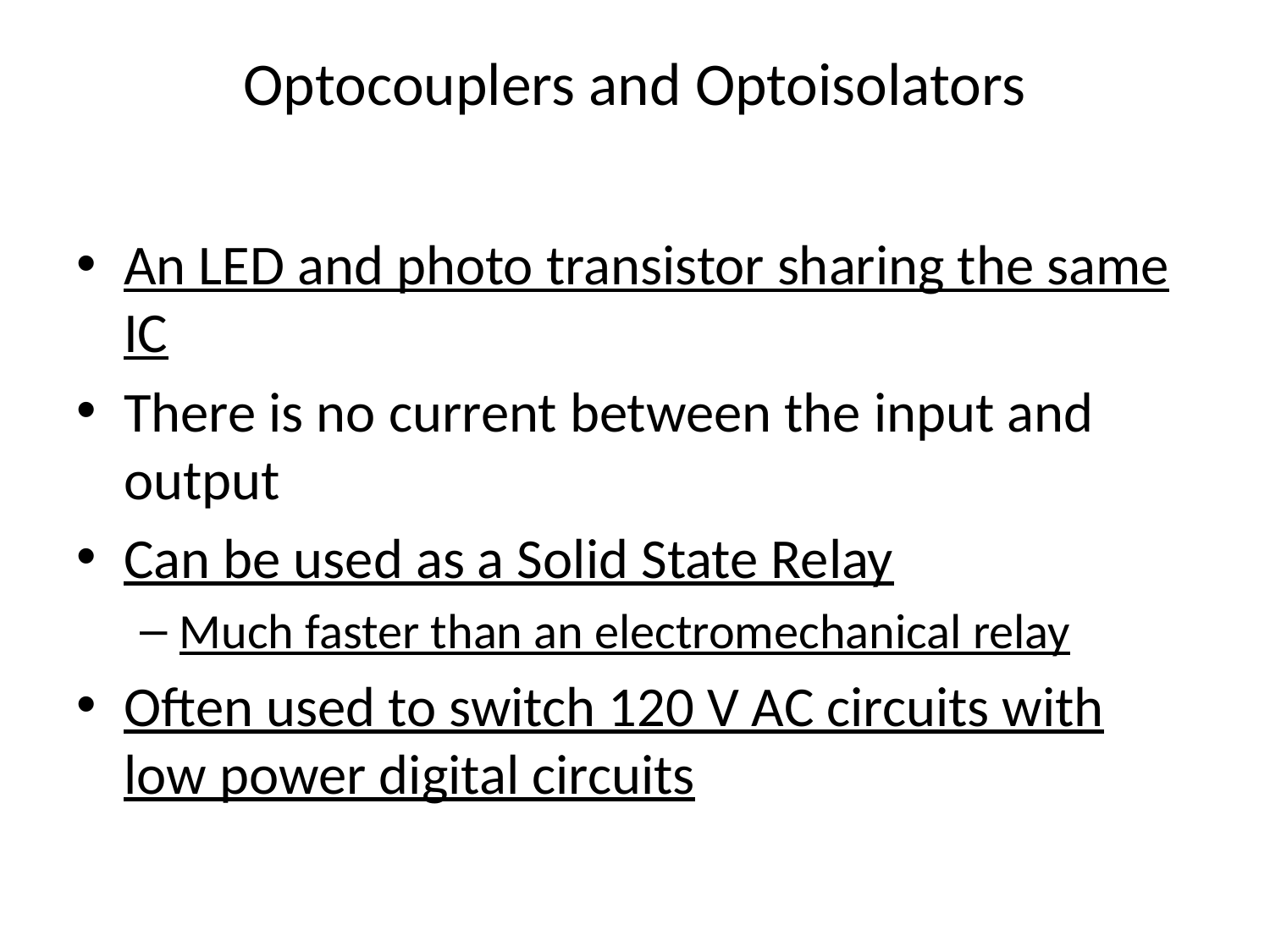

# Optocouplers and Optoisolators
An LED and photo transistor sharing the same IC
There is no current between the input and output
Can be used as a Solid State Relay
Much faster than an electromechanical relay
Often used to switch 120 V AC circuits with low power digital circuits